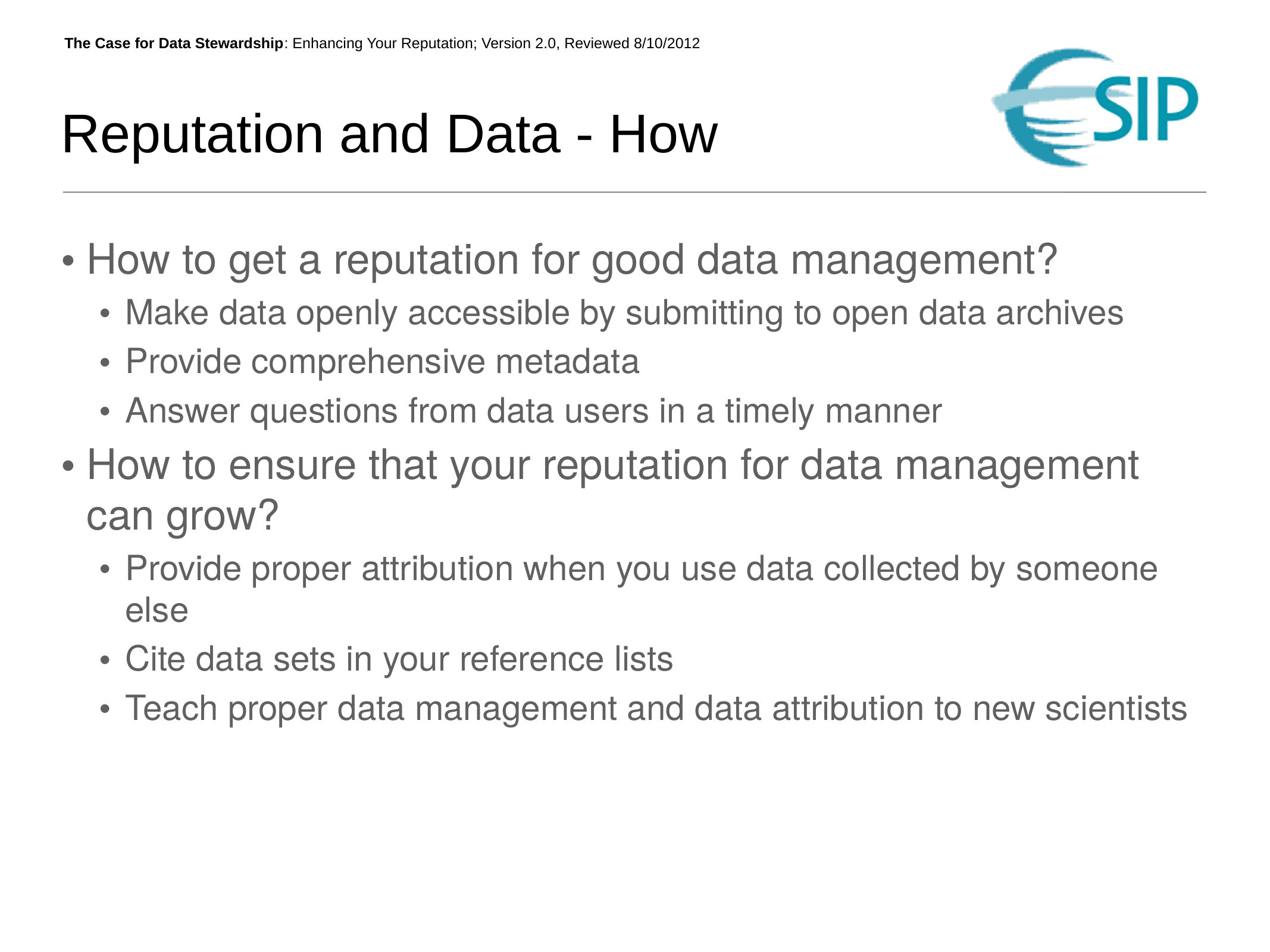

# Reputation and Data - How
How to get a reputation for good data management?
Make data openly accessible by submitting to open data archives
Provide comprehensive metadata
Answer questions from data users in a timely manner
How to ensure that your reputation for data management can grow?
Provide proper attribution when you use data collected by someone else
Cite data sets in your reference lists
Teach proper data management and data attribution to new scientists